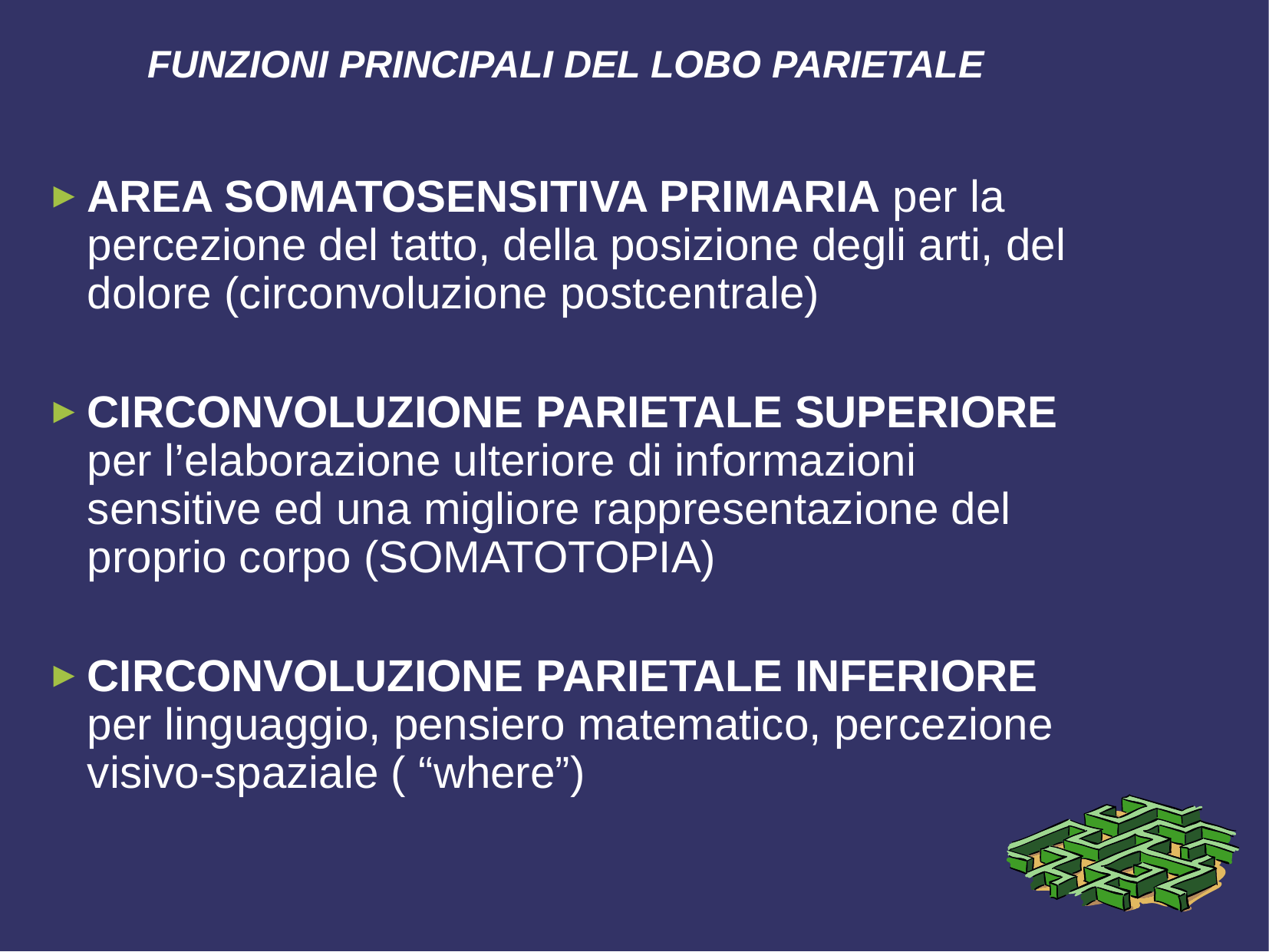

# FUNZIONI PRINCIPALI DEL LOBO PARIETALE
AREA SOMATOSENSITIVA PRIMARIA per la percezione del tatto, della posizione degli arti, del dolore (circonvoluzione postcentrale)

CIRCONVOLUZIONE PARIETALE SUPERIORE per l’elaborazione ulteriore di informazioni sensitive ed una migliore rappresentazione del proprio corpo (SOMATOTOPIA)

CIRCONVOLUZIONE PARIETALE INFERIORE per linguaggio, pensiero matematico, percezione visivo-spaziale ( “where”)